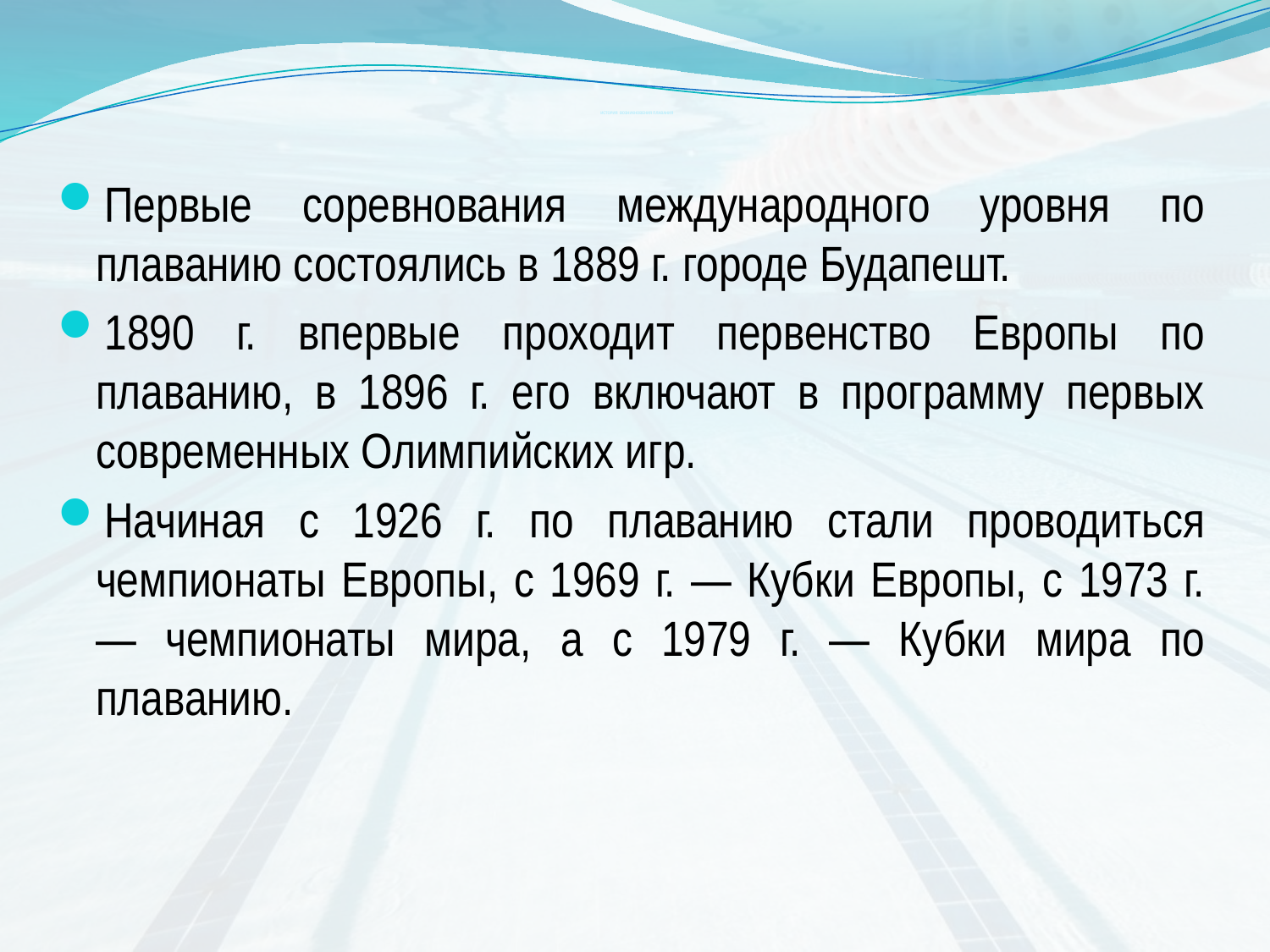

# ИСТОРИЯ  ВОЗНИКНОВЕНИЯ ПЛАВАНИЯ
Первые соревнования международного уровня по плаванию состоялись в 1889 г. городе Будапешт.
1890 г. впервые проходит первенство Европы по плаванию, в 1896 г. его включают в программу первых современных Олимпийских игр.
Начиная с 1926 г. по плаванию стали проводиться чемпионаты Европы, с 1969 г. — Кубки Европы, с 1973 г. — чемпионаты мира, а с 1979 г. — Кубки мира по плаванию.